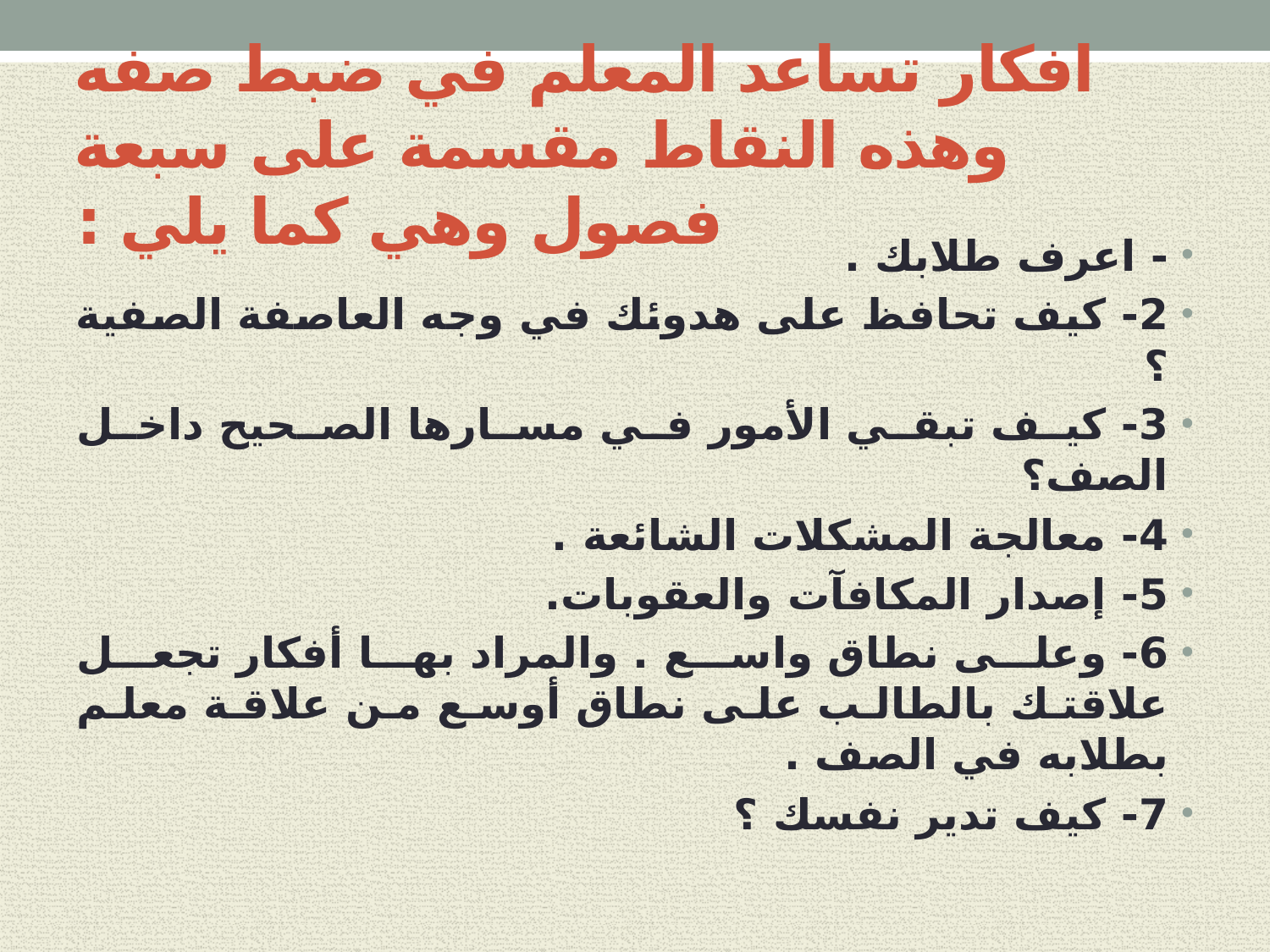

# افكار تساعد المعلم في ضبط صفه وهذه النقاط مقسمة على سبعة فصول وهي كما يلي :
- اعرف طلابك .
2- كيف تحافظ على هدوئك في وجه العاصفة الصفية ؟
3- كيف تبقي الأمور في مسارها الصحيح داخل الصف؟
4- معالجة المشكلات الشائعة .
5- إصدار المكافآت والعقوبات.
6- وعلى نطاق واسع . والمراد بها أفكار تجعل علاقتك بالطالب على نطاق أوسع من علاقة معلم بطلابه في الصف .
7- كيف تدير نفسك ؟